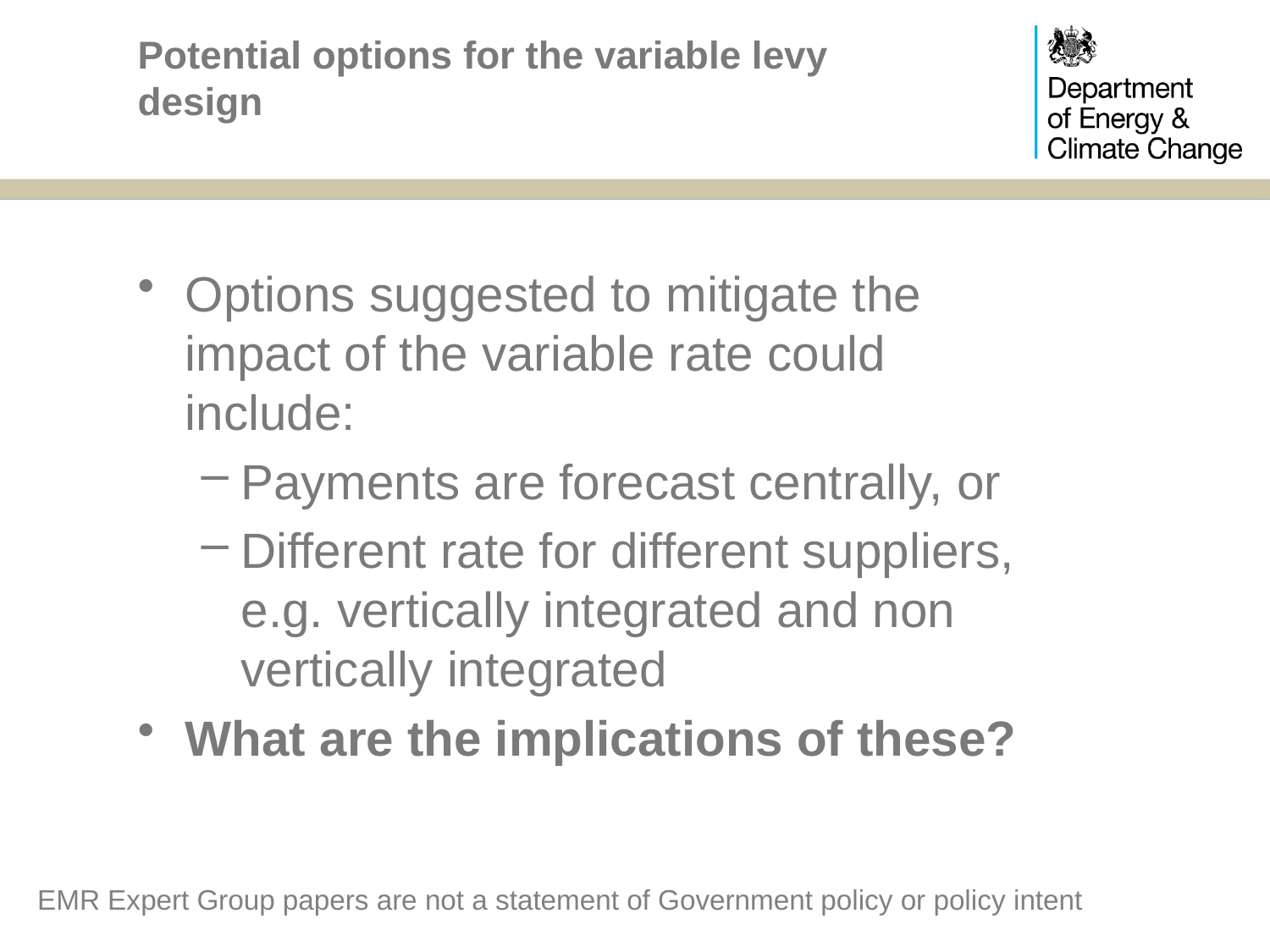

# Potential options for the variable levy design
Options suggested to mitigate the impact of the variable rate could include:
Payments are forecast centrally, or
Different rate for different suppliers, e.g. vertically integrated and non vertically integrated
What are the implications of these?
EMR Expert Group papers are not a statement of Government policy or policy intent